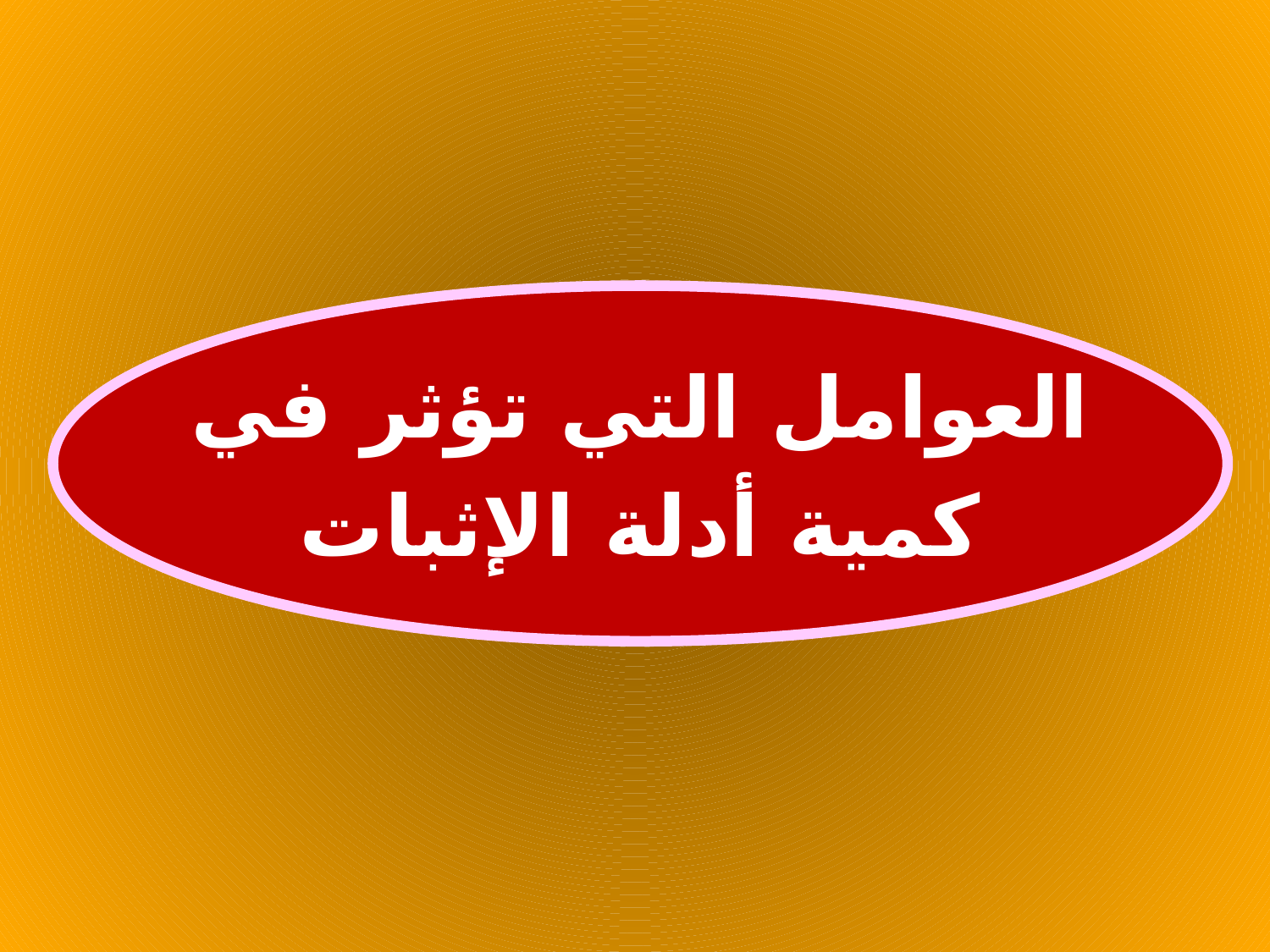

العوامل التي تؤثر في
 كمية أدلة الإثبات